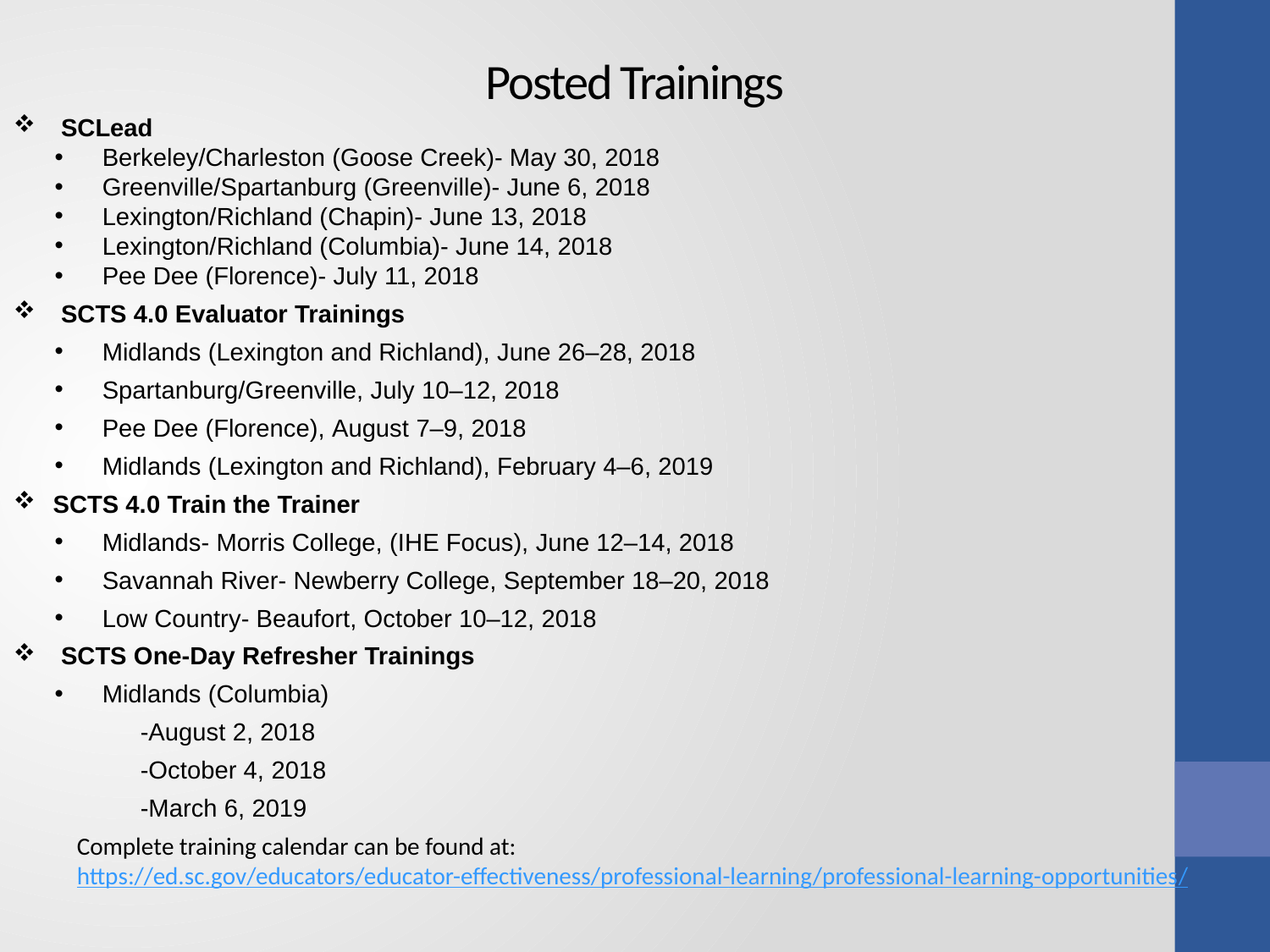

# Posted Trainings
SCLead
Berkeley/Charleston (Goose Creek)- May 30, 2018
Greenville/Spartanburg (Greenville)- June 6, 2018
Lexington/Richland (Chapin)- June 13, 2018
Lexington/Richland (Columbia)- June 14, 2018
Pee Dee (Florence)- July 11, 2018
SCTS 4.0 Evaluator Trainings
Midlands (Lexington and Richland), June 26–28, 2018
Spartanburg/Greenville, July 10–12, 2018
Pee Dee (Florence), August 7–9, 2018
Midlands (Lexington and Richland), February 4–6, 2019
SCTS 4.0 Train the Trainer
Midlands- Morris College, (IHE Focus), June 12–14, 2018
Savannah River- Newberry College, September 18–20, 2018
Low Country- Beaufort, October 10–12, 2018
SCTS One-Day Refresher Trainings
Midlands (Columbia)
-August 2, 2018
-October 4, 2018
-March 6, 2019
Complete training calendar can be found at: https://ed.sc.gov/educators/educator-effectiveness/professional-learning/professional-learning-opportunities/